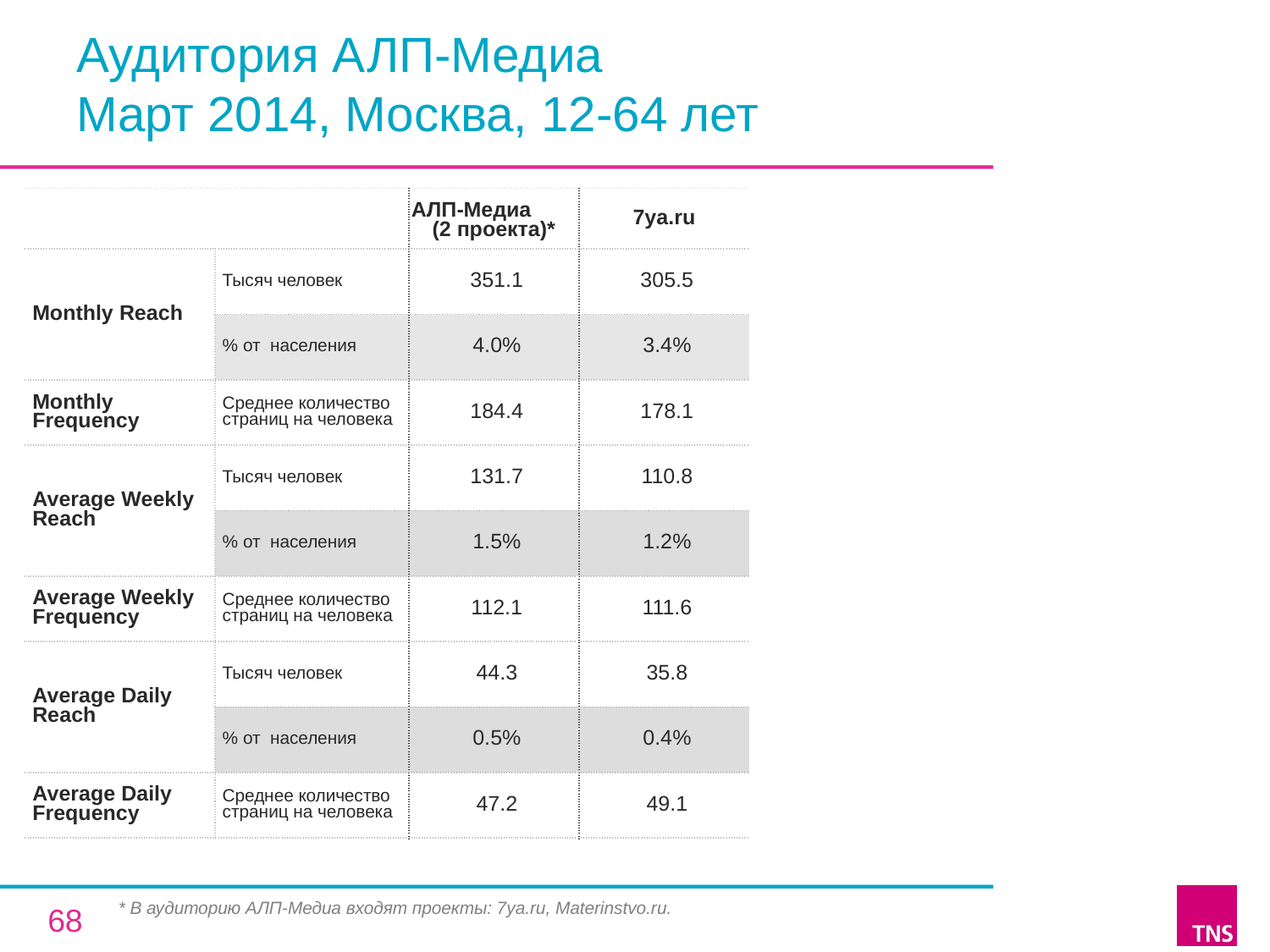

# Аудитория АЛП-Медиа Март 2014, Москва, 12-64 лет
|  |  | АЛП-Медиа (2 проекта)\* | 7ya.ru |
| --- | --- | --- | --- |
| Monthly Reach | Тысяч человек | 351.1 | 305.5 |
|  | % от населения | 4.0% | 3.4% |
| Monthly Frequency | Среднее количество страниц на человека | 184.4 | 178.1 |
| Average Weekly Reach | Тысяч человек | 131.7 | 110.8 |
|  | % от населения | 1.5% | 1.2% |
| Average Weekly Frequency | Среднее количество страниц на человека | 112.1 | 111.6 |
| Average Daily Reach | Тысяч человек | 44.3 | 35.8 |
|  | % от населения | 0.5% | 0.4% |
| Average Daily Frequency | Среднее количество страниц на человека | 47.2 | 49.1 |
* В аудиторию АЛП-Медиа входят проекты: 7ya.ru, Materinstvo.ru.
68